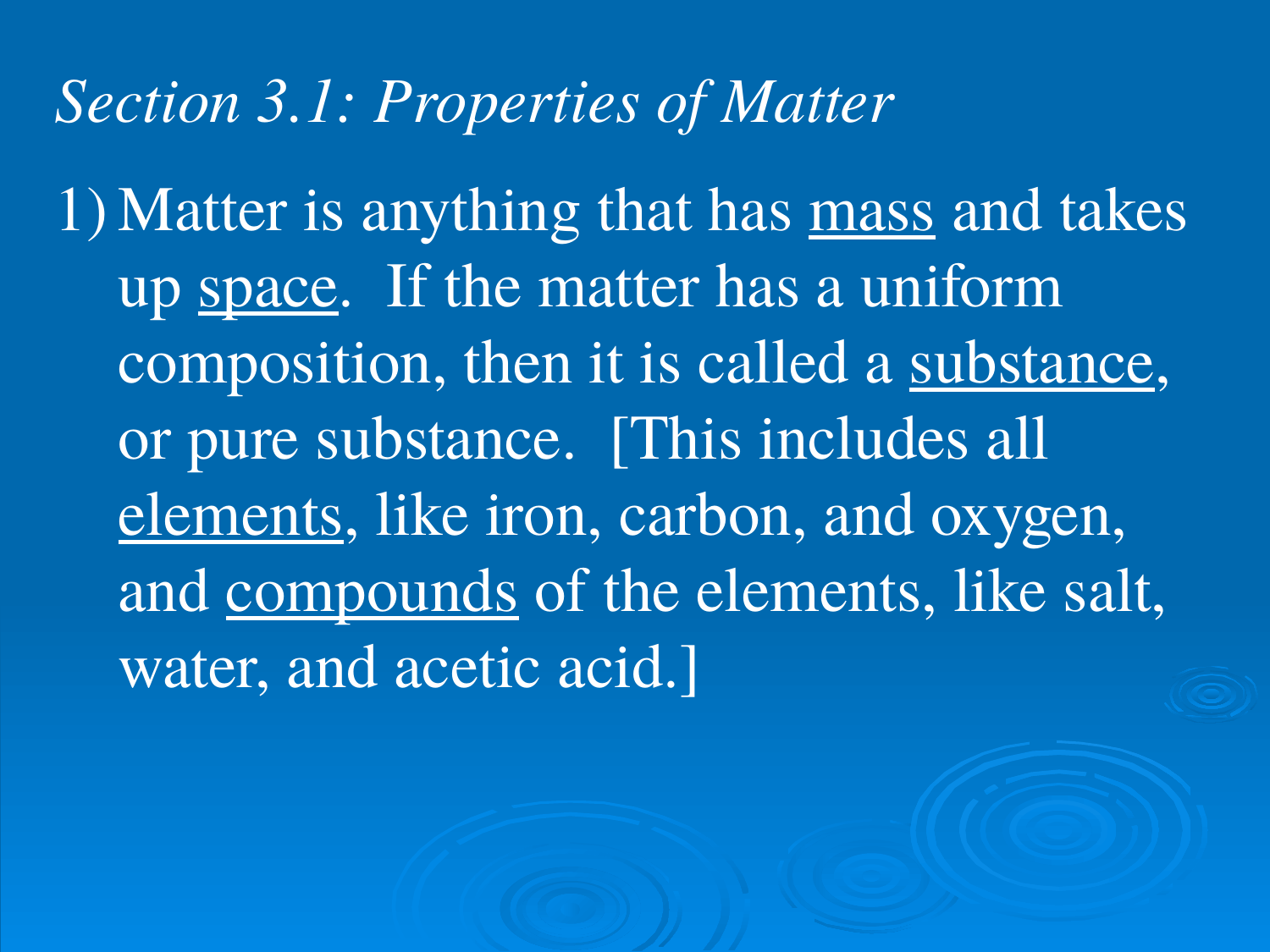

Section 3.1: Properties of Matter
Matter is anything that has mass and takes up space.  If the matter has a uniform composition, then it is called a substance, or pure substance.  [This includes all elements, like iron, carbon, and oxygen, and compounds of the elements, like salt, water, and acetic acid.]